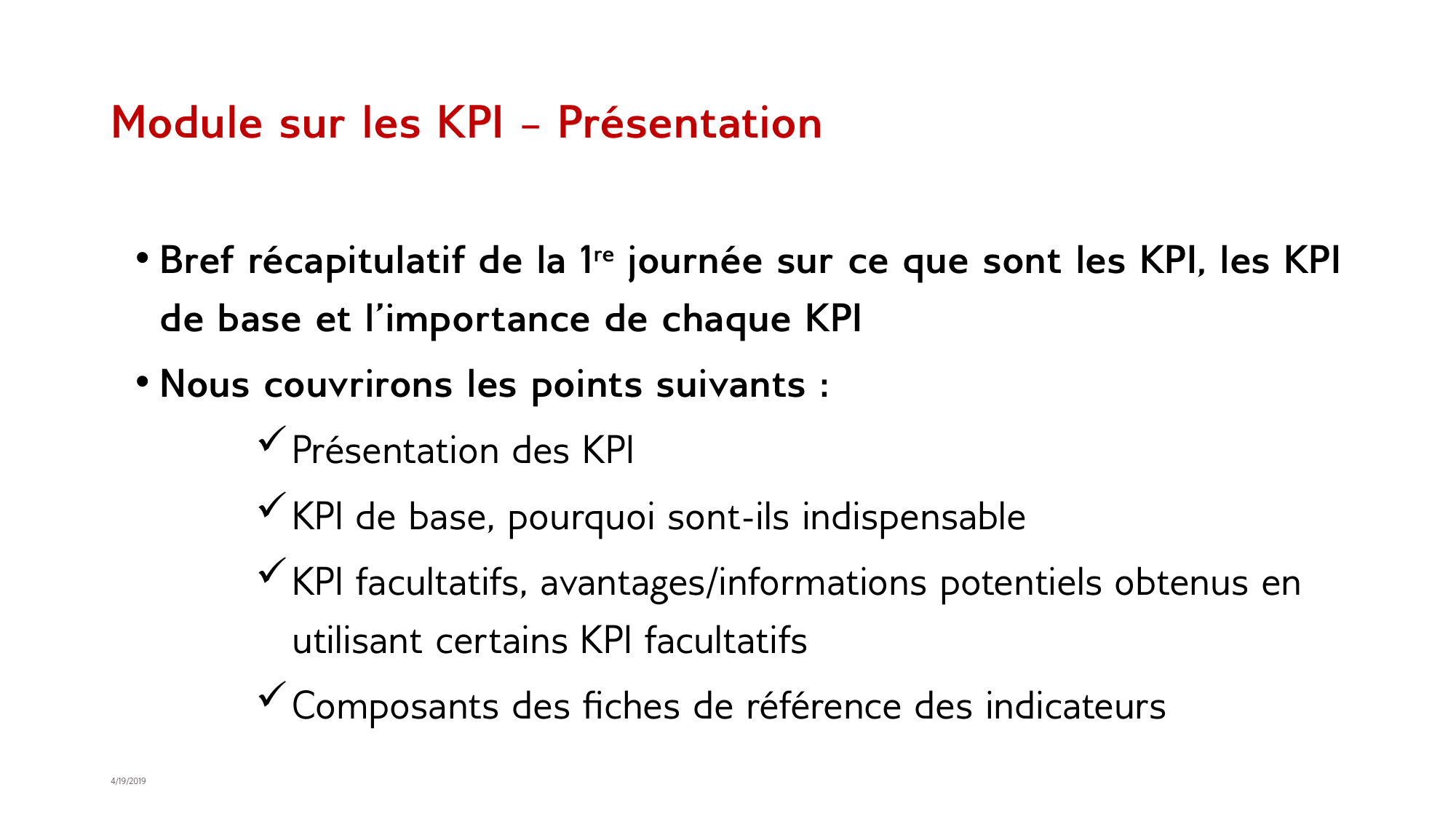

# Module sur les KPI – Présentation
Bref récapitulatif de la 1re journée sur ce que sont les KPI, les KPI de base et l’importance de chaque KPI
Nous couvrirons les points suivants :
Présentation des KPI
KPI de base, pourquoi sont-ils indispensable
KPI facultatifs, avantages/informations potentiels obtenus en utilisant certains KPI facultatifs
Composants des fiches de référence des indicateurs

4/19/2019